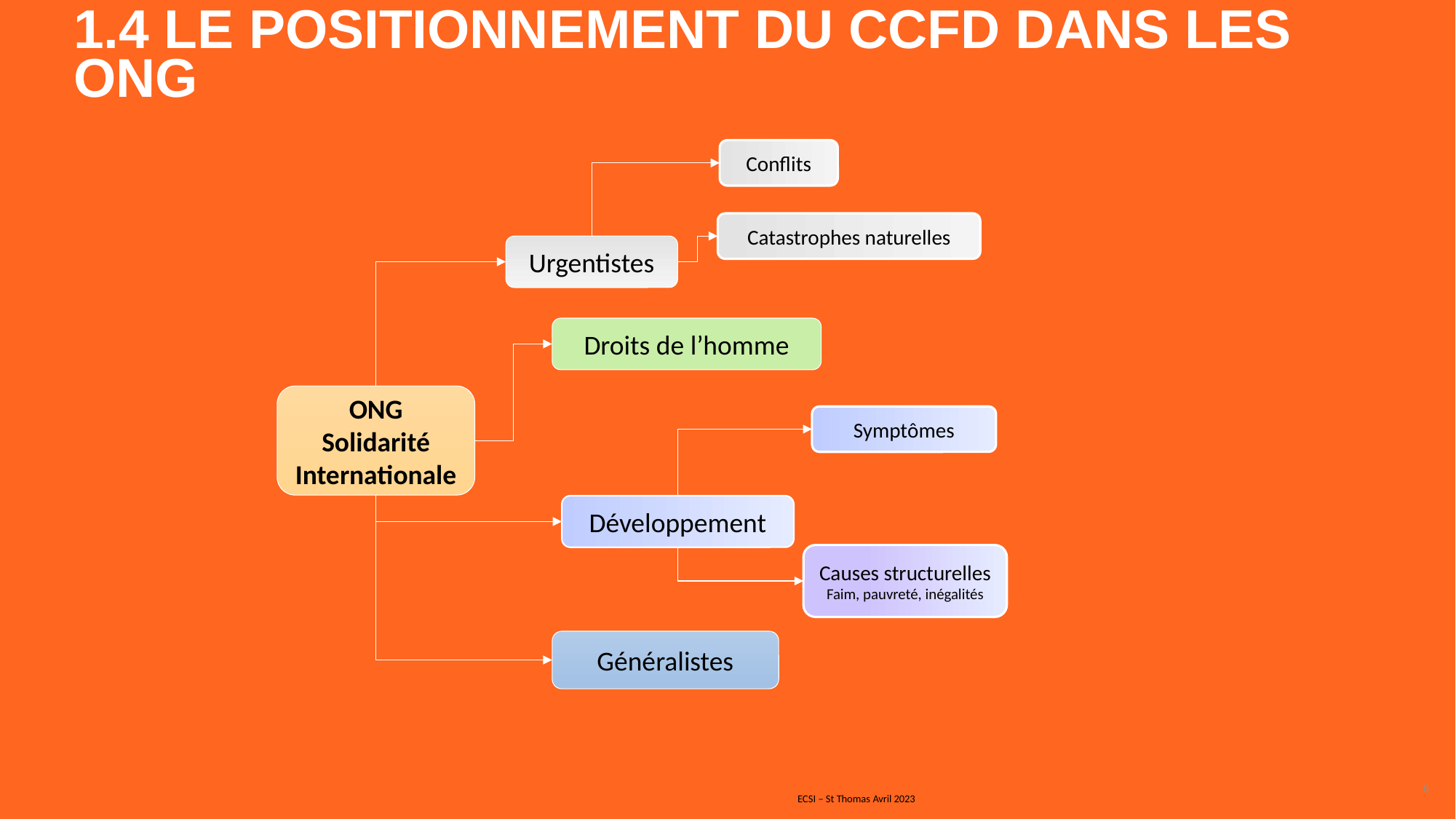

1.4 LE POSITIONNEMENT DU CCFD DANS LES ONG
Conflits
Catastrophes naturelles
Urgentistes
Droits de l’homme
ONG
Solidarité Internationale
Symptômes
Développement
Causes structurelles
Faim, pauvreté, inégalités
Généralistes
6
ECSI – St Thomas Avril 2023